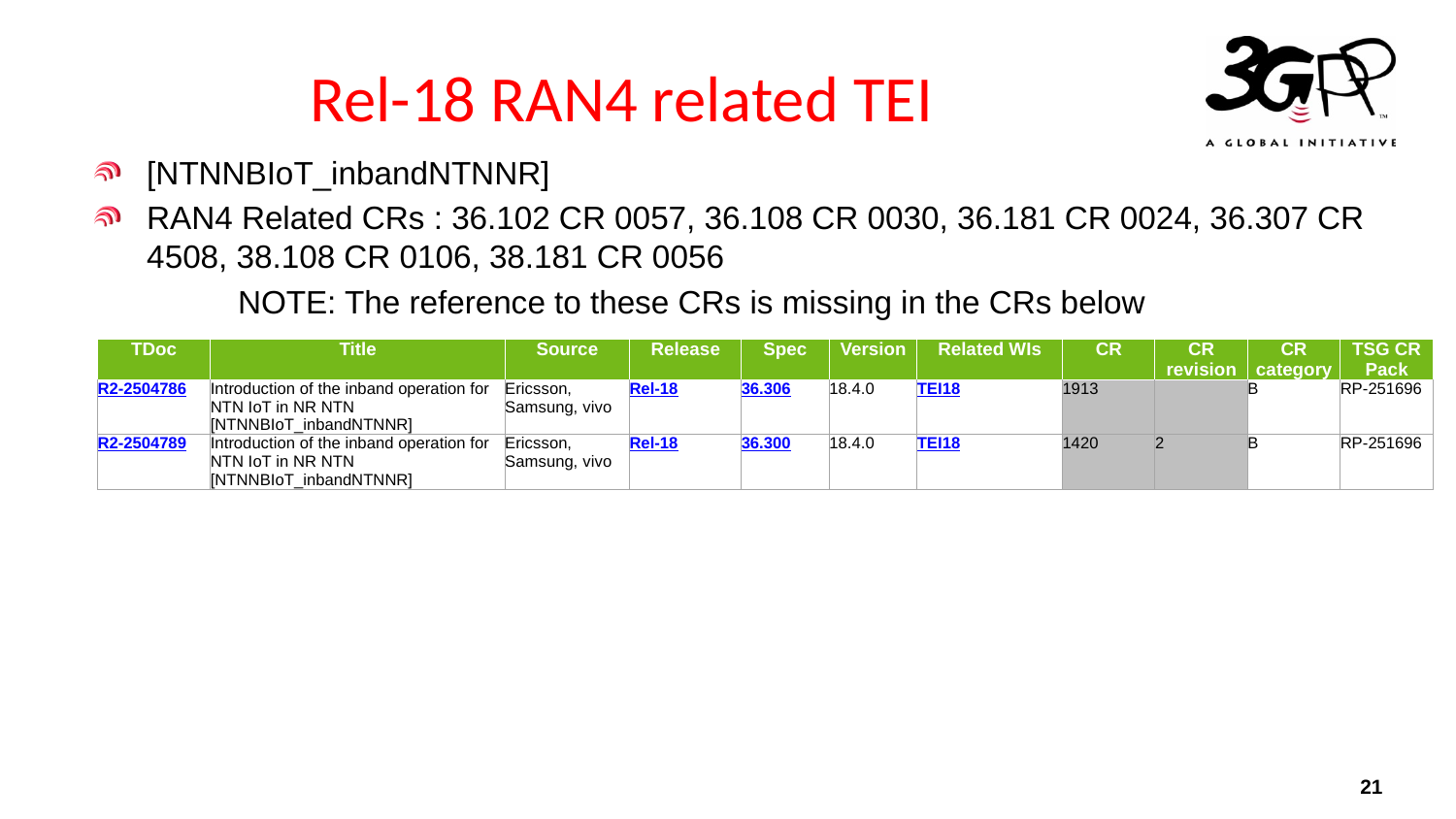

# Rel-18 RAN4 related TEI
[NTNNBIoT_inbandNTNNR]
RAN4 Related CRs : 36.102 CR 0057, 36.108 CR 0030, 36.181 CR 0024, 36.307 CR 4508, 38.108 CR 0106, 38.181 CR 0056
	NOTE: The reference to these CRs is missing in the CRs below

| TDoc | Title | Source | Release | Spec | Version | Related WIs | CR | CR revision | CR category | TSG CR Pack |
| --- | --- | --- | --- | --- | --- | --- | --- | --- | --- | --- |
| R2-2504786 | Introduction of the inband operation for NTN IoT in NR NTN [NTNNBIoT\_inbandNTNNR] | Ericsson, Samsung, vivo | Rel-18 | 36.306 | 18.4.0 | TEI18 | 1913 |  | B | RP-251696 |
| R2-2504789 | Introduction of the inband operation for NTN IoT in NR NTN [NTNNBIoT\_inbandNTNNR] | Ericsson, Samsung, vivo | Rel-18 | 36.300 | 18.4.0 | TEI18 | 1420 | 2 | B | RP-251696 |